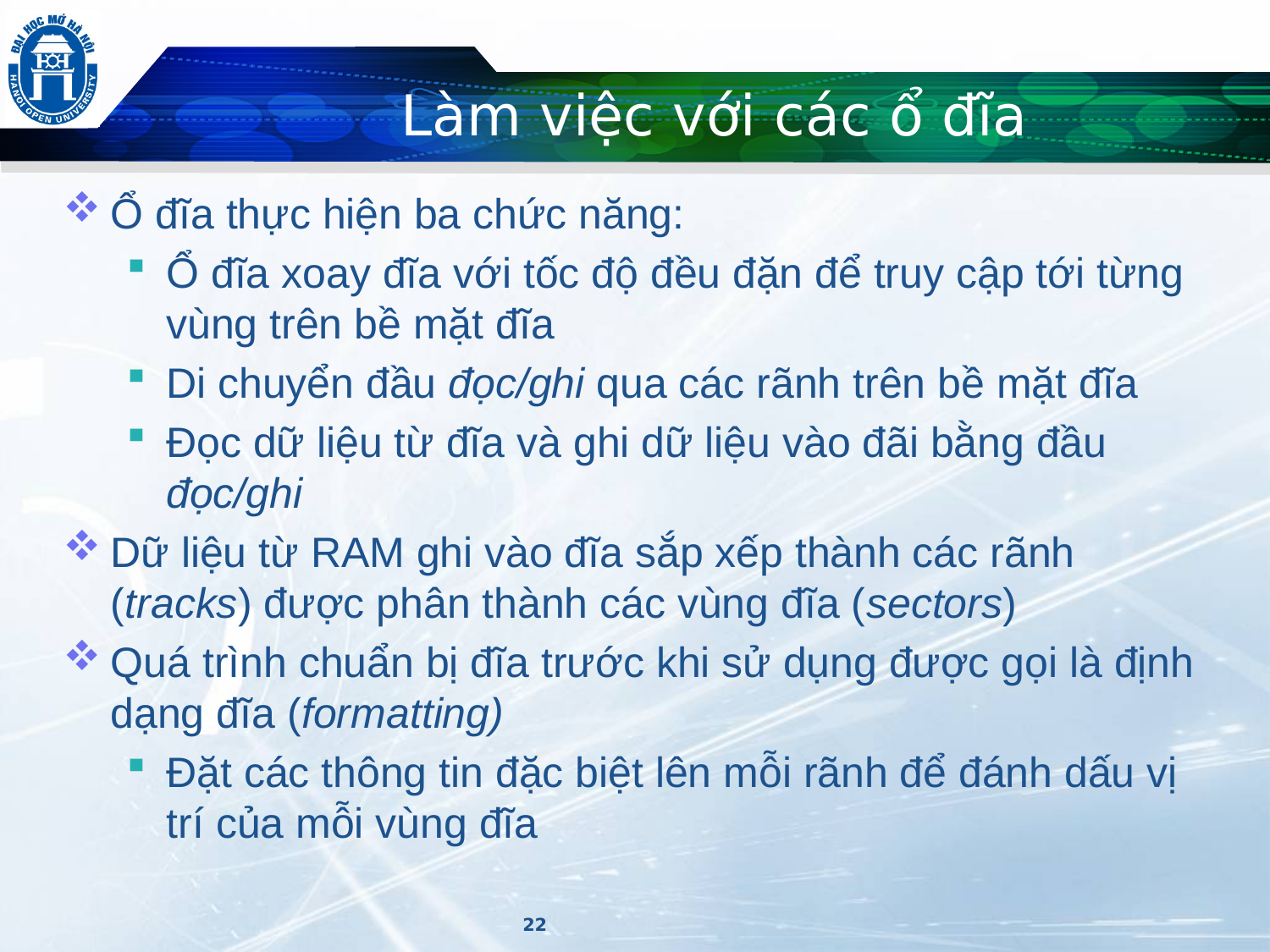

# Làm việc với các ổ đĩa
Ổ đĩa thực hiện ba chức năng:
Ổ đĩa xoay đĩa với tốc độ đều đặn để truy cập tới từng vùng trên bề mặt đĩa
Di chuyển đầu đọc/ghi qua các rãnh trên bề mặt đĩa
Đọc dữ liệu từ đĩa và ghi dữ liệu vào đãi bằng đầu đọc/ghi
Dữ liệu từ RAM ghi vào đĩa sắp xếp thành các rãnh (tracks) được phân thành các vùng đĩa (sectors)
Quá trình chuẩn bị đĩa trước khi sử dụng được gọi là định dạng đĩa (formatting)
Đặt các thông tin đặc biệt lên mỗi rãnh để đánh dấu vị trí của mỗi vùng đĩa
22